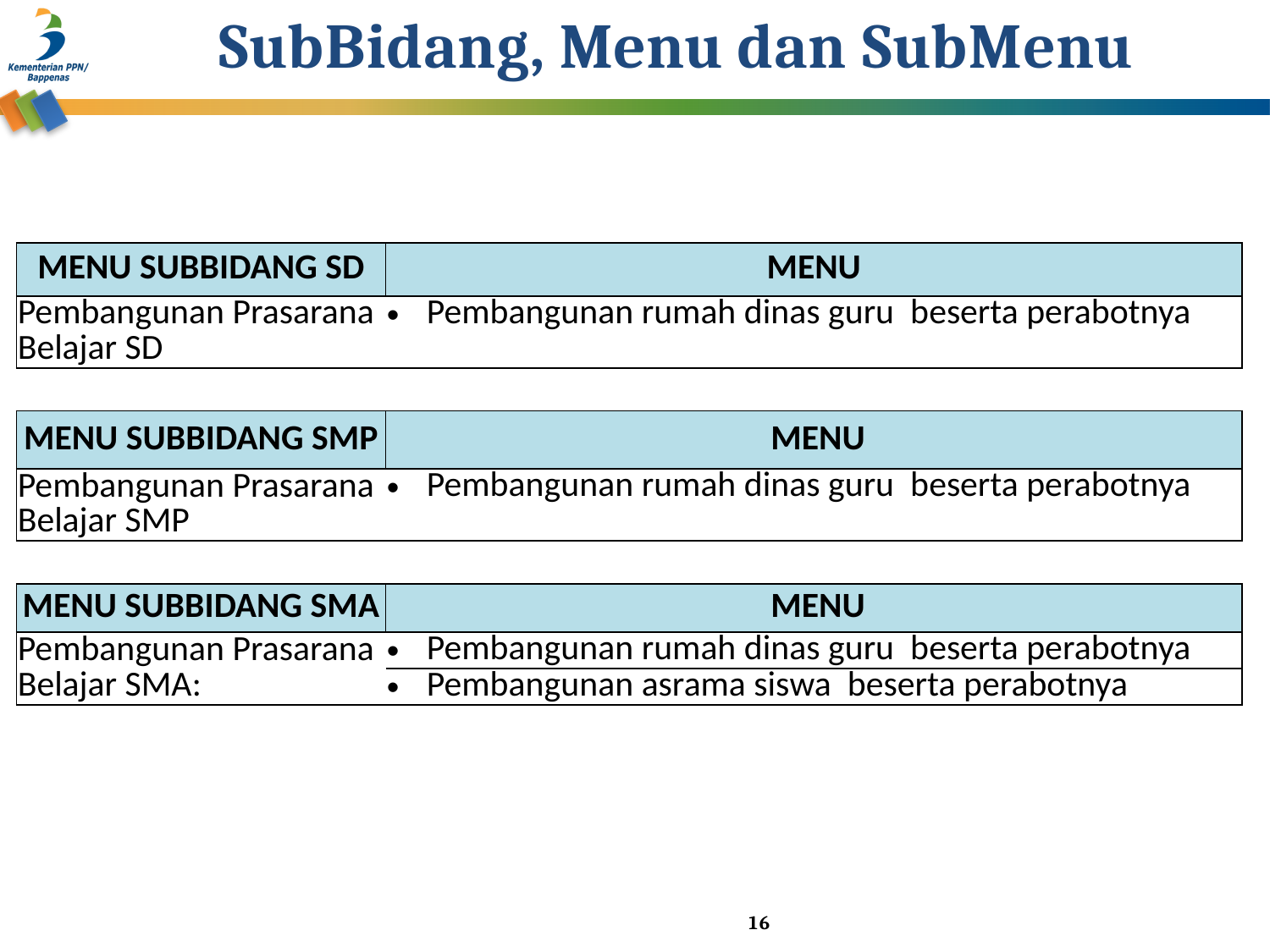

# SubBidang, Menu dan SubMenu
| MENU SUBBIDANG SD | MENU |
| --- | --- |
| Pembangunan Prasarana Belajar SD | Pembangunan rumah dinas guru beserta perabotnya |
|  |  |
| MENU SUBBIDANG SMP | MENU |
| Pembangunan Prasarana Belajar SMP | Pembangunan rumah dinas guru beserta perabotnya |
|  |  |
| MENU SUBBIDANG SMA | MENU |
| Pembangunan Prasarana Belajar SMA: | Pembangunan rumah dinas guru beserta perabotnya |
|  | Pembangunan asrama siswa beserta perabotnya |
16